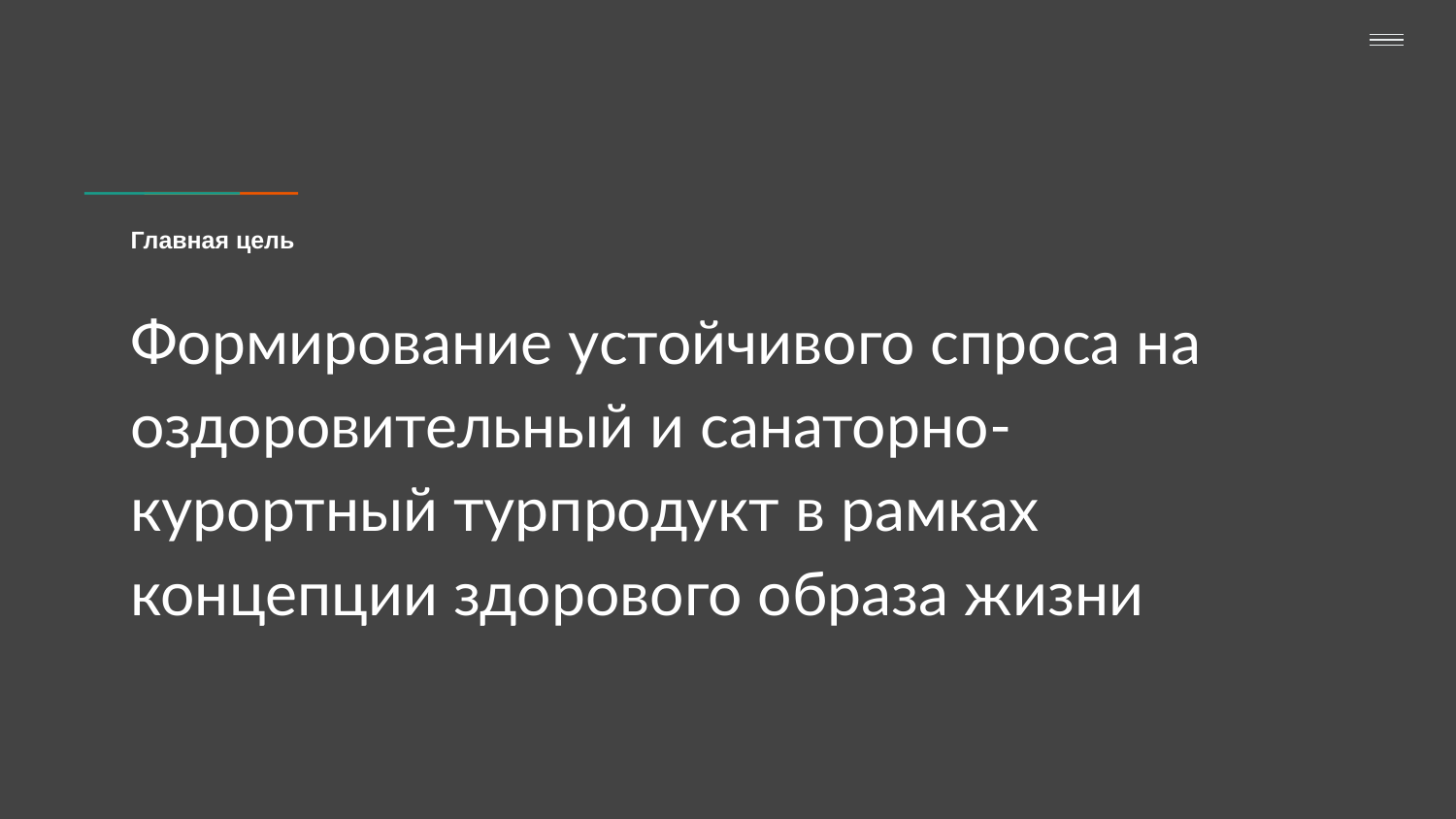

# Главная цель
Формирование устойчивого спроса на оздоровительный и санаторно-курортный турпродукт в рамках концепции здорового образа жизни